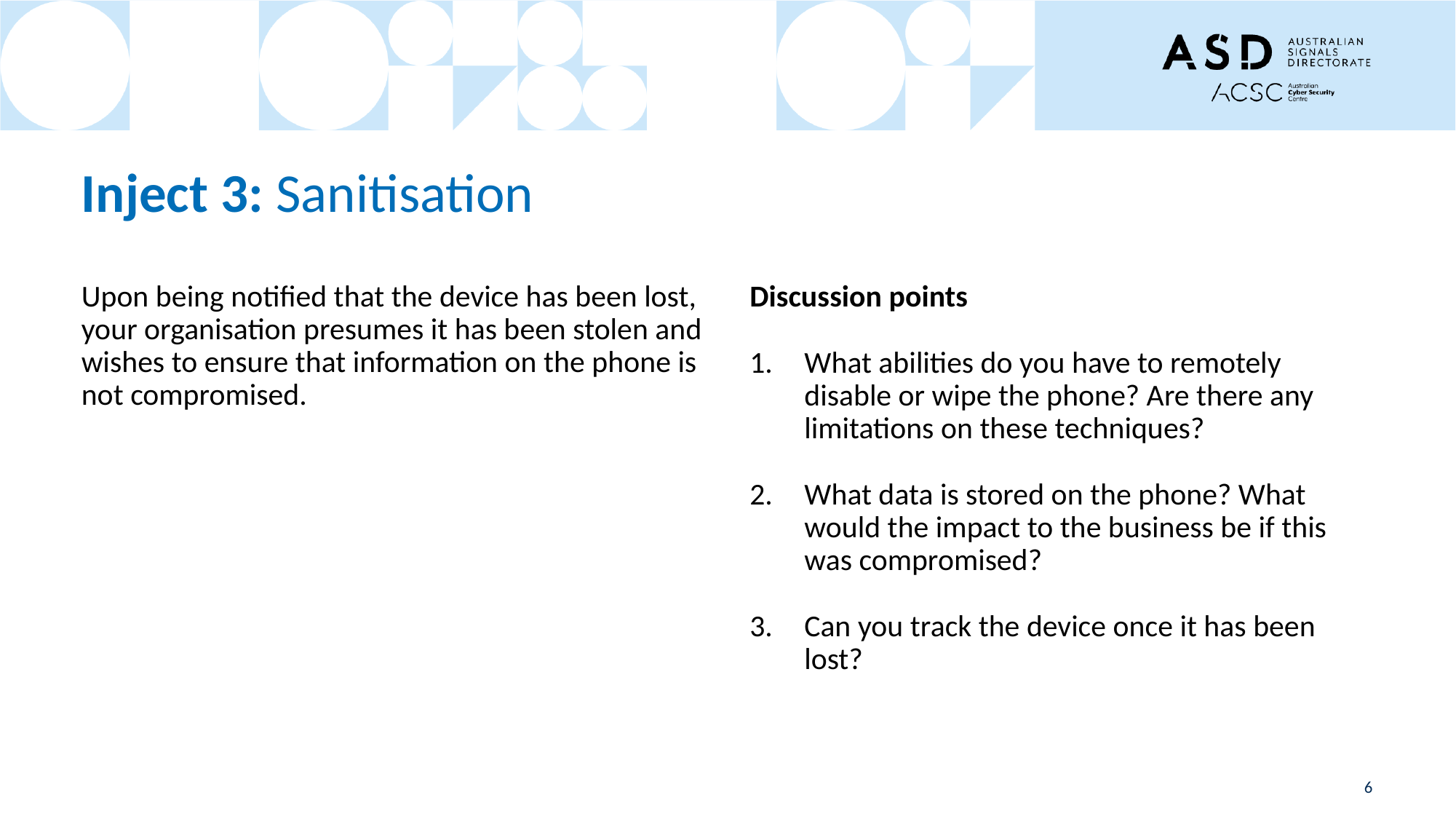

# Inject 3: Sanitisation
Upon being notified that the device has been lost, your organisation presumes it has been stolen and wishes to ensure that information on the phone is not compromised.
Discussion points
What abilities do you have to remotely disable or wipe the phone? Are there any limitations on these techniques?
What data is stored on the phone? What would the impact to the business be if this was compromised?
Can you track the device once it has been lost?
6